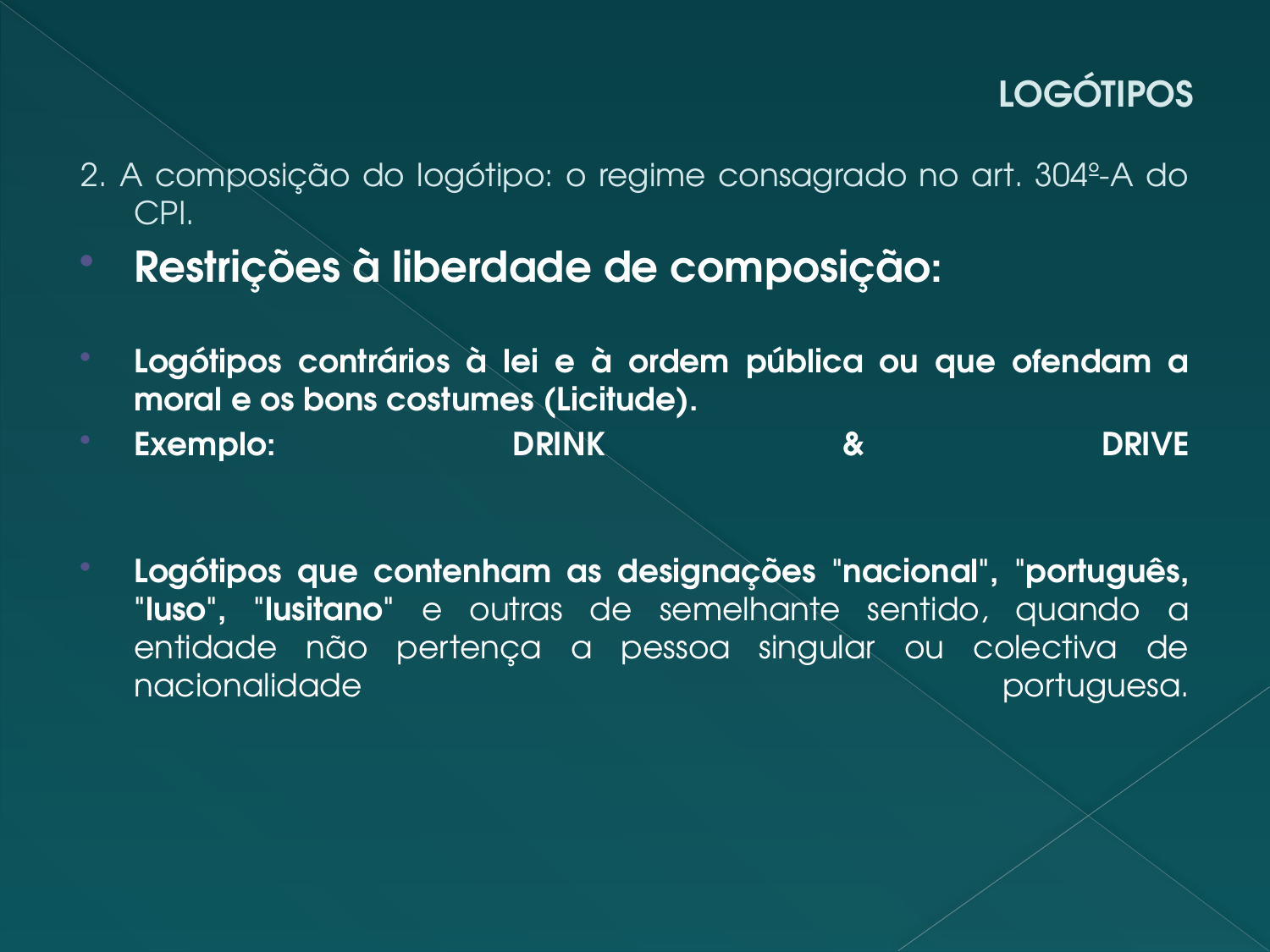

# LOGÓTIPOS
2. A composição do logótipo: o regime consagrado no art. 304º-A do CPI.
Restrições à liberdade de composição:

Logótipos contrários à lei e à ordem pública ou que ofendam a moral e os bons costumes (Licitude).
Exemplo: DRINK & DRIVE

Logótipos que contenham as designações "nacional", "português, "luso", "lusitano" e outras de semelhante sentido, quando a entidade não pertença a pessoa singular ou colectiva de nacionalidade portuguesa.